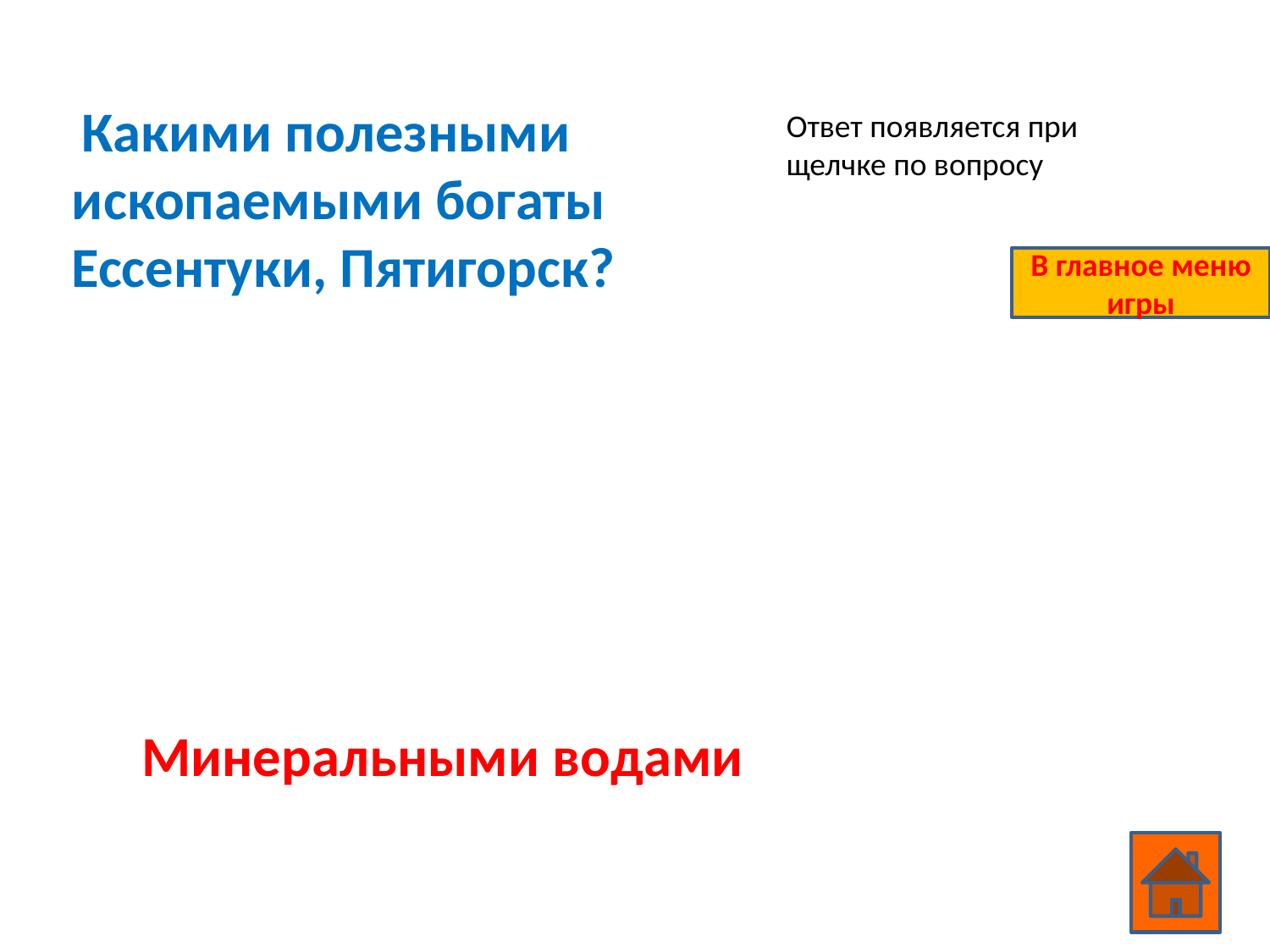

Какими полезными ископаемыми богаты Ессентуки, Пятигорск?
Ответ появляется при щелчке по вопросу
В главное меню игры
Минеральными водами